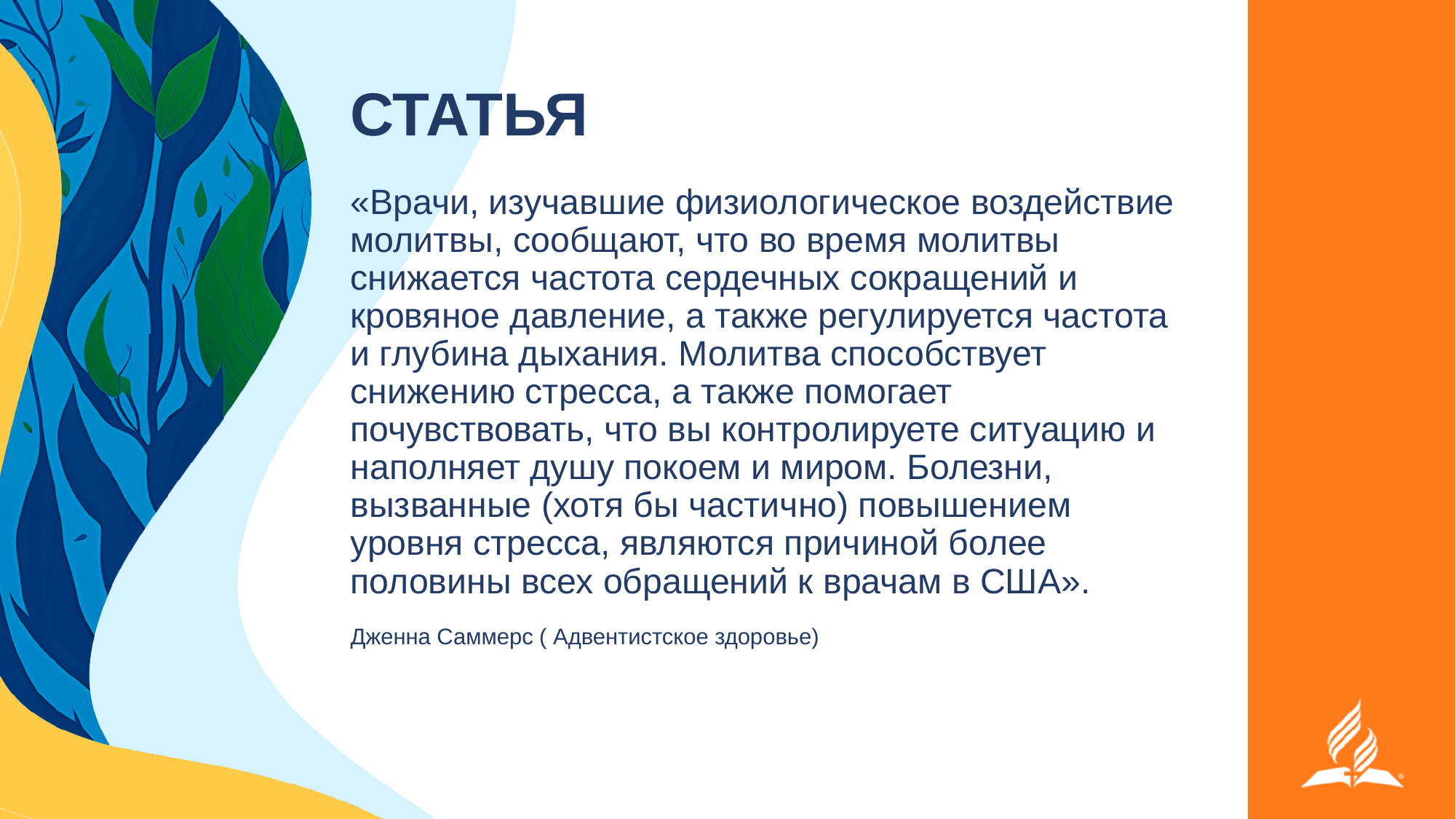

# СТАТЬЯ
«Врачи, изучавшие физиологическое воздействие молитвы, сообщают, что во время молитвы снижается частота сердечных сокращений и кровяное давление, а также регулируется частота и глубина дыхания. Молитва способствует снижению стресса, а также помогает почувствовать, что вы контролируете ситуацию и наполняет душу покоем и миром. Болезни, вызванные (хотя бы частично) повышением уровня стресса, являются причиной более половины всех обращений к врачам в США».

Дженна Саммерс ( Адвентистское здоровье)